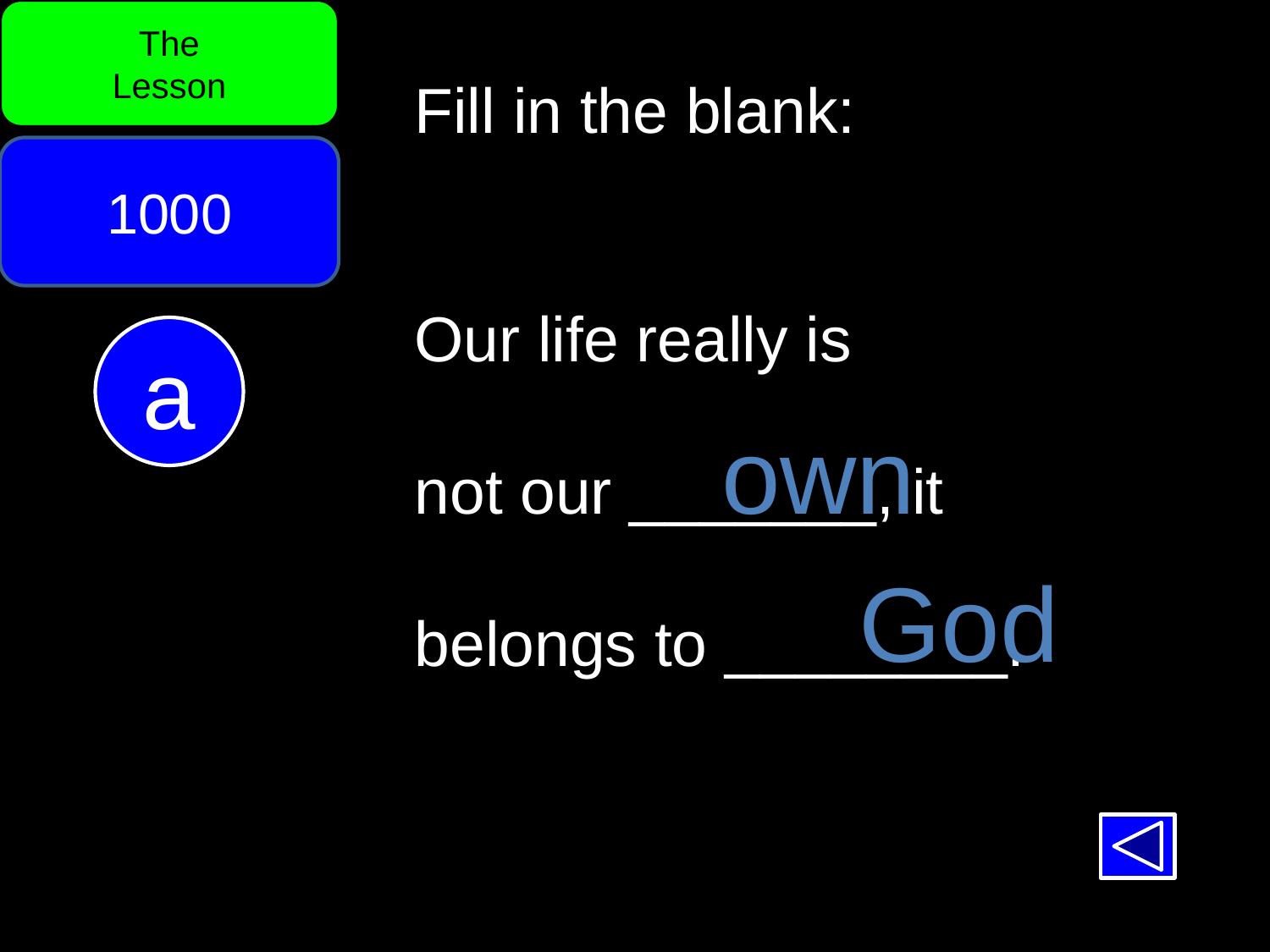

The
Lesson
Fill in the blank:

Our life really is

not our _______, it

belongs to ________.
1000
a
own
God